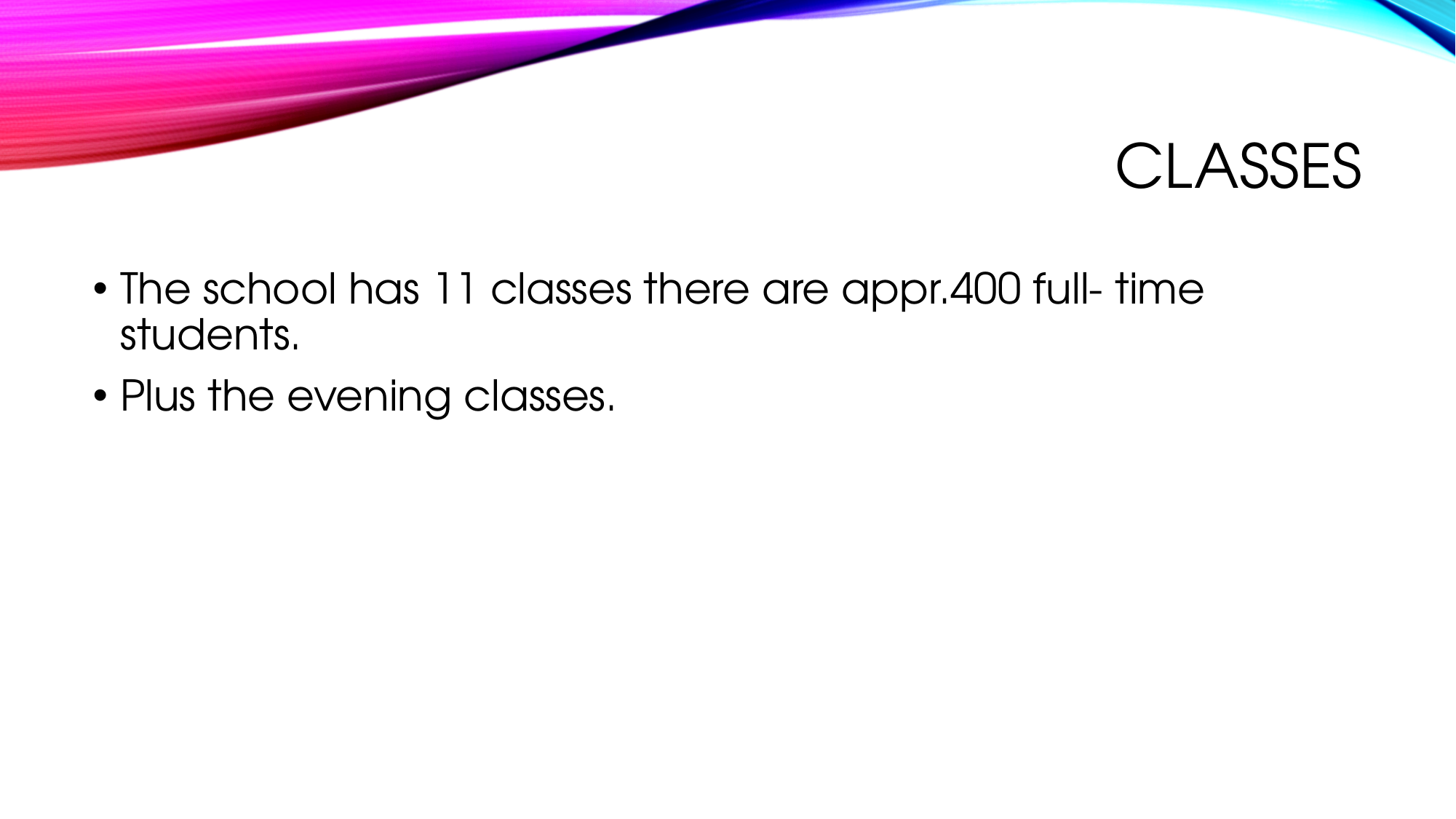

# CLASSES
The school has 11 classes there are appr.400 full- time students.
Plus the evening classes.